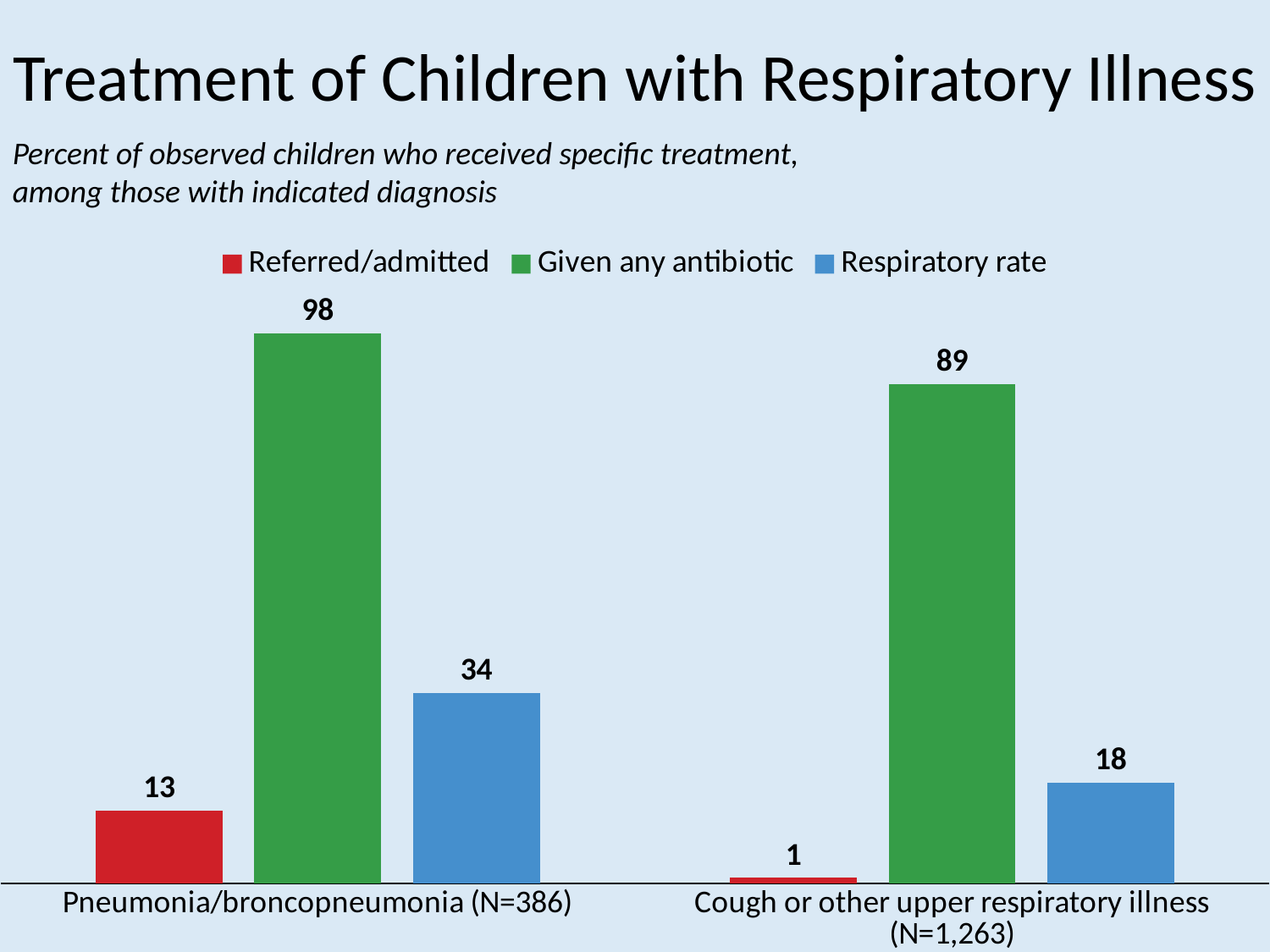

# Treatment of Children with Respiratory Illness
Percent of observed children who received specific treatment, among those with indicated diagnosis

### Chart

| Category | Referred/admitted | Given any antibiotic | Respiratory rate |
|---|---|---|---|
| Pneumonia/broncopneumonia (N=386) | 13.0 | 98.0 | 34.0 |
| Cough or other upper respiratory illness (N=1,263) | 1.0 | 89.0 | 18.0 |